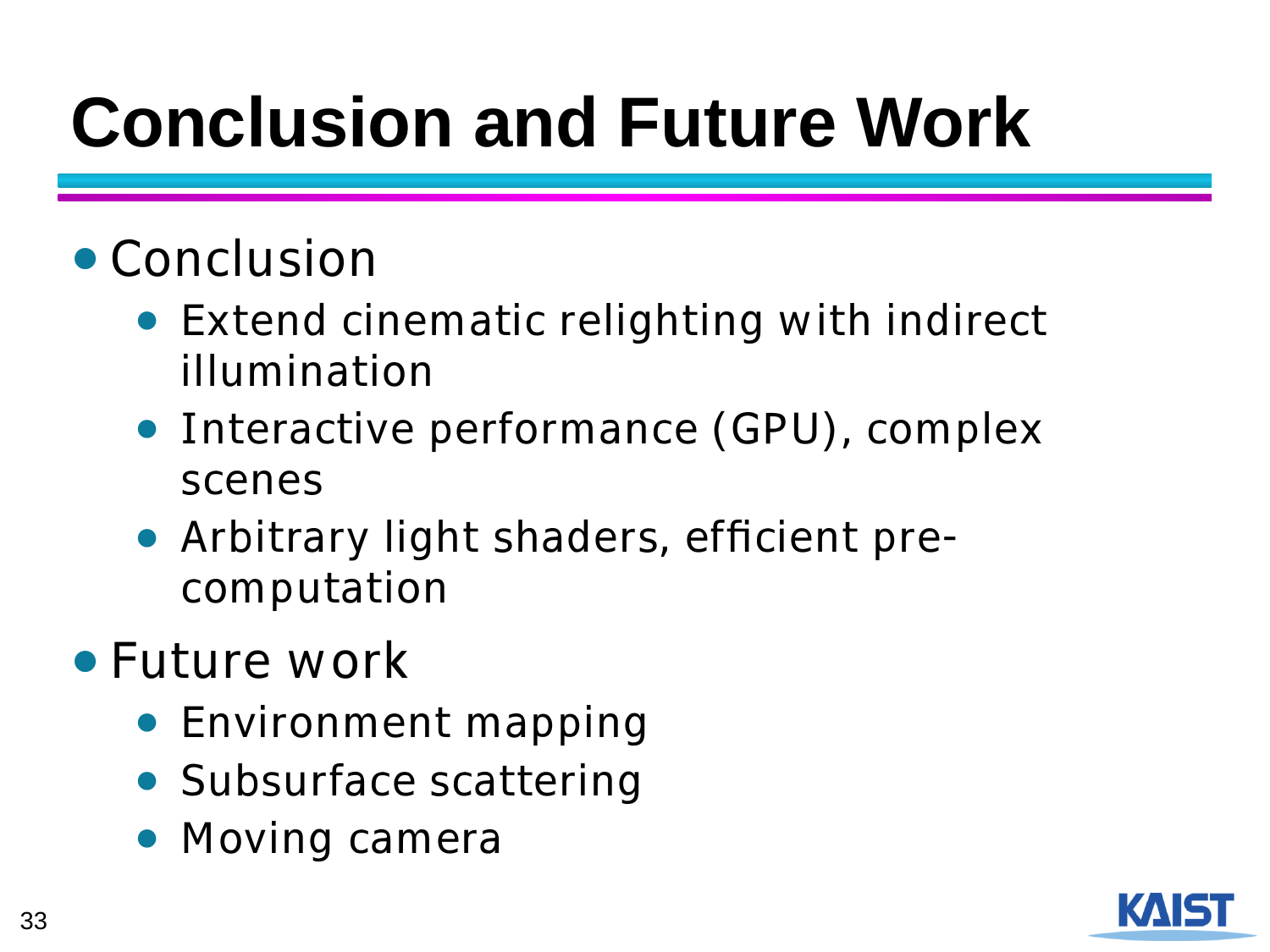

# Conclusion and Future Work
Conclusion
Extend cinematic relighting with indirect illumination
Interactive performance (GPU), complex scenes
Arbitrary light shaders, efficient pre-computation
Future work
Environment mapping
Subsurface scattering
Moving camera